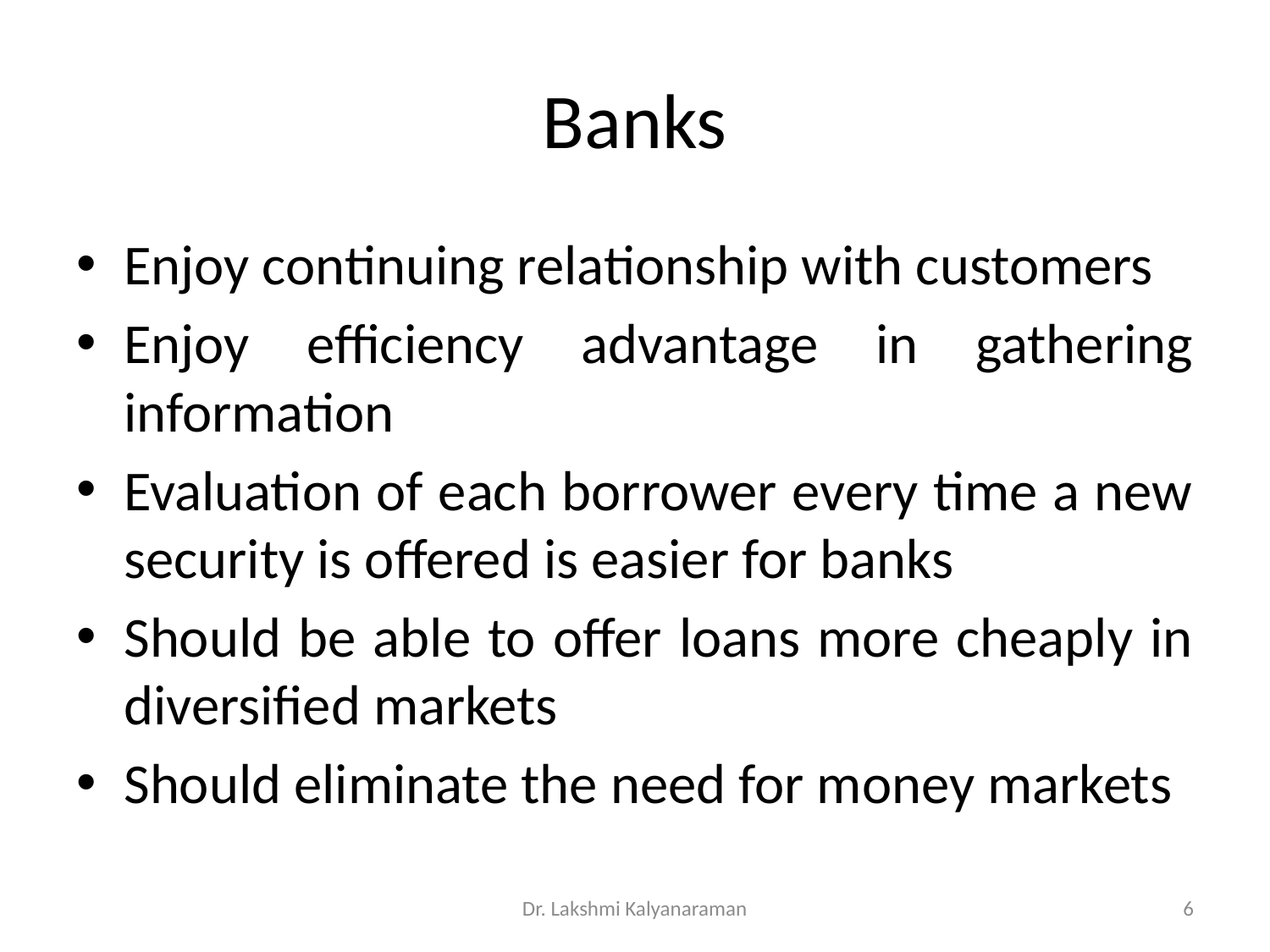

# Banks
Enjoy continuing relationship with customers
Enjoy efficiency advantage in gathering information
Evaluation of each borrower every time a new security is offered is easier for banks
Should be able to offer loans more cheaply in diversified markets
Should eliminate the need for money markets
Dr. Lakshmi Kalyanaraman
6